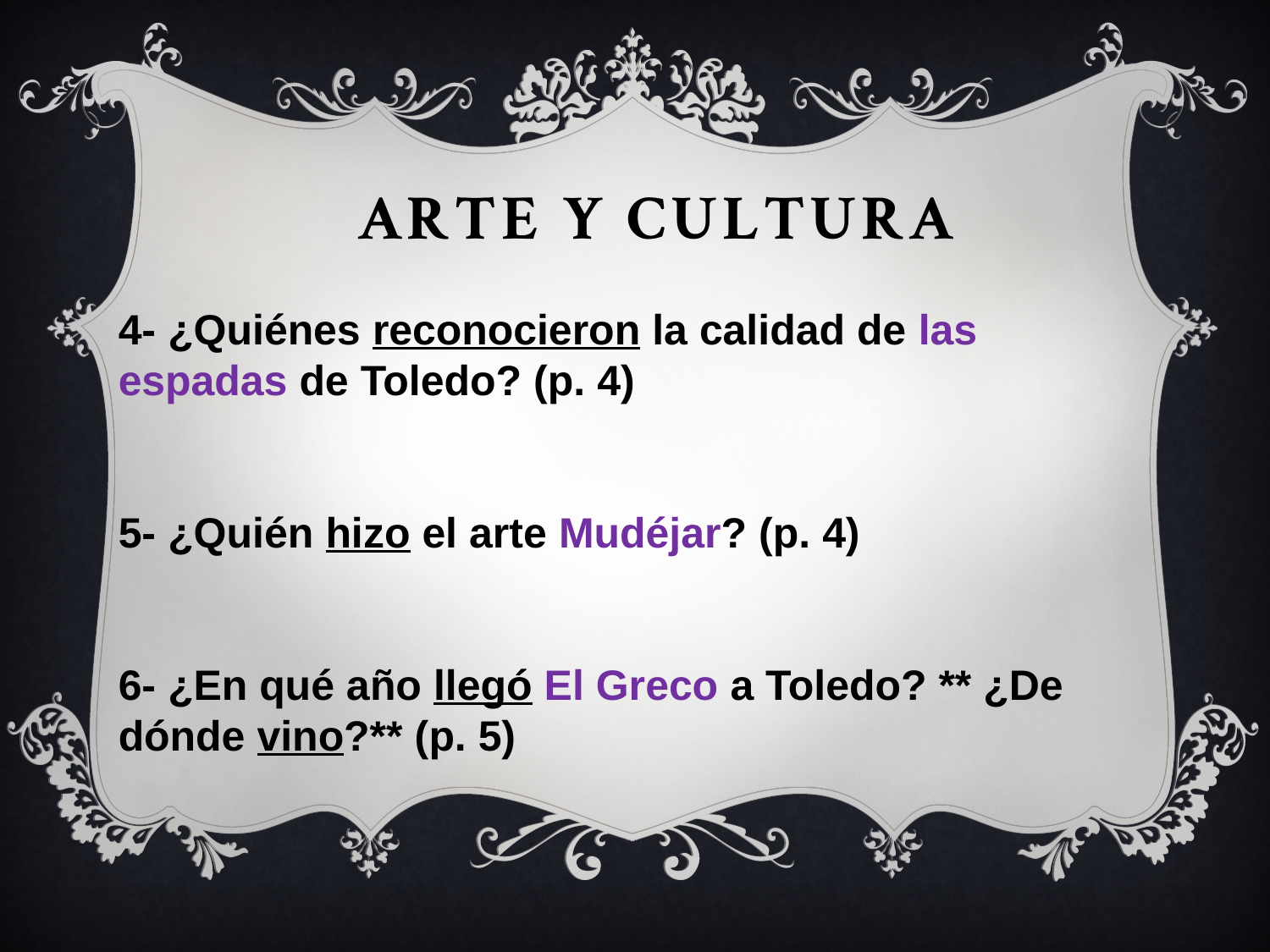

Arte y cultura
4- ¿Quiénes reconocieron la calidad de las espadas de Toledo? (p. 4)

5- ¿Quién hizo el arte Mudéjar? (p. 4)

6- ¿En qué año llegó El Greco a Toledo? ** ¿De dónde vino?** (p. 5)